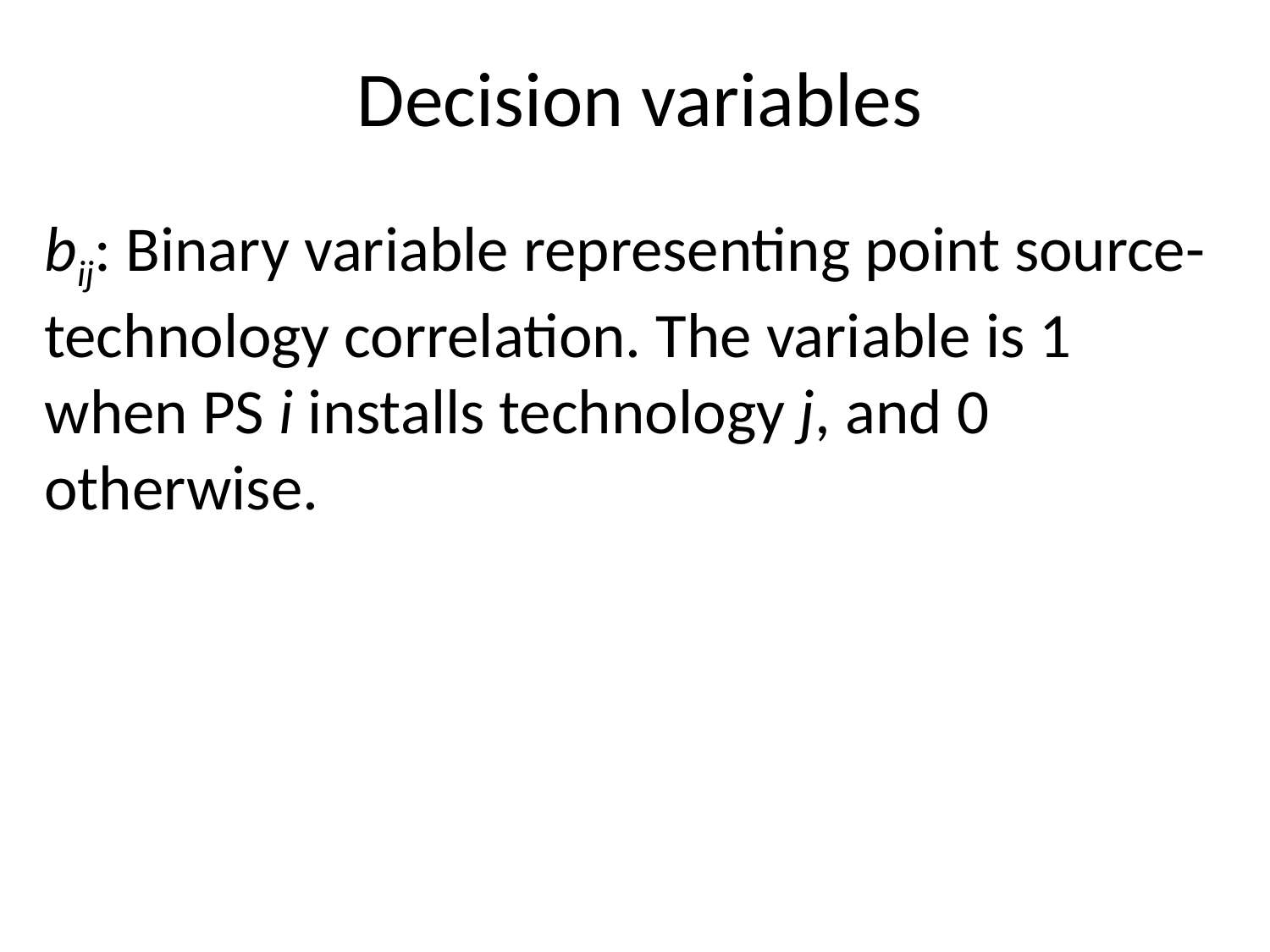

# Decision variables
bij: Binary variable representing point source-technology correlation. The variable is 1 when PS i installs technology j, and 0 otherwise.